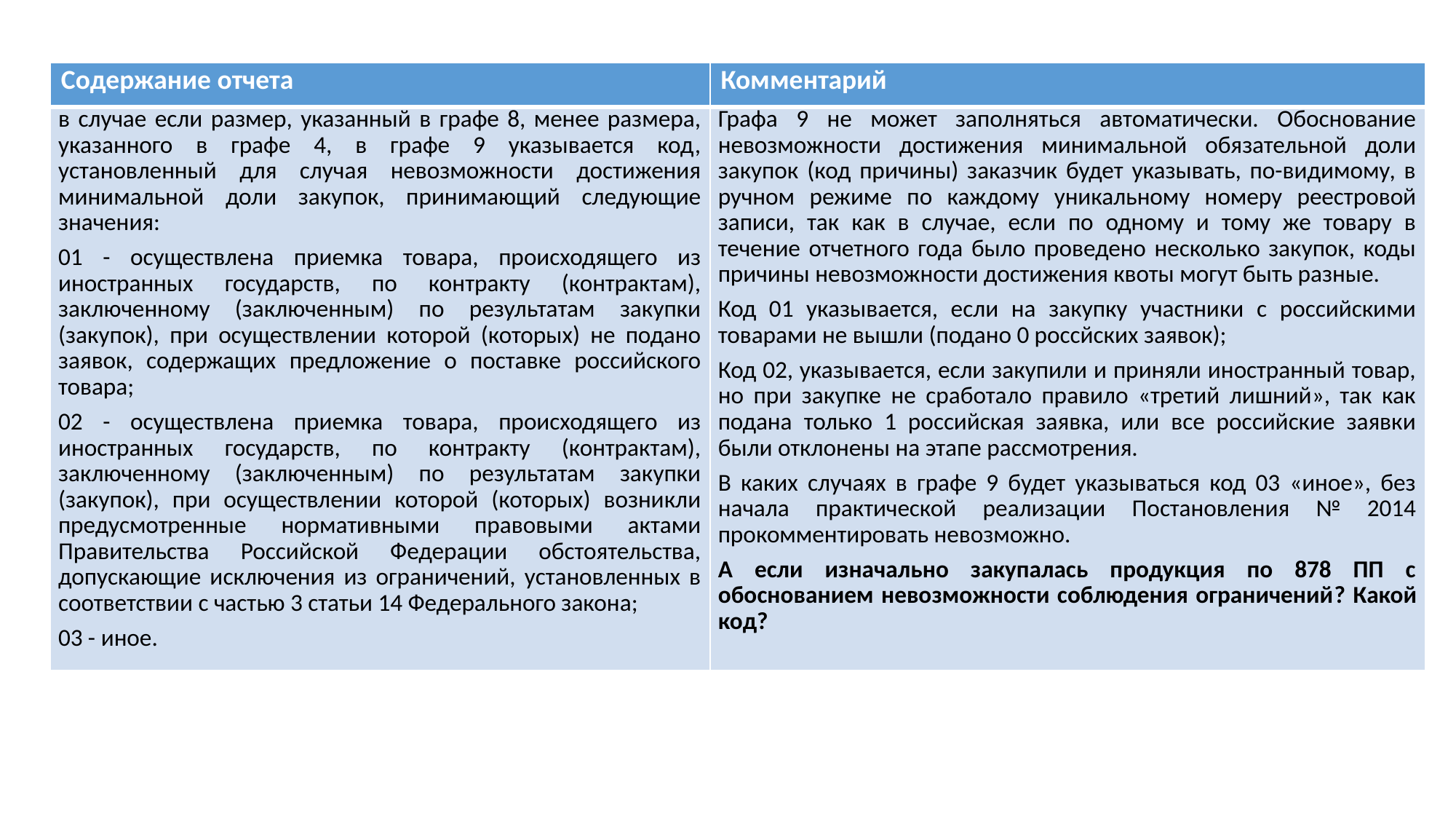

| Содержание отчета | Комментарий |
| --- | --- |
| в случае если размер, указанный в графе 8, менее размера, указанного в графе 4, в графе 9 указывается код, установленный для случая невозможности достижения минимальной доли закупок, принимающий следующие значения: 01 - осуществлена приемка товара, происходящего из иностранных государств, по контракту (контрактам), заключенному (заключенным) по результатам закупки (закупок), при осуществлении которой (которых) не подано заявок, содержащих предложение о поставке российского товара; 02 - осуществлена приемка товара, происходящего из иностранных государств, по контракту (контрактам), заключенному (заключенным) по результатам закупки (закупок), при осуществлении которой (которых) возникли предусмотренные нормативными правовыми актами Правительства Российской Федерации обстоятельства, допускающие исключения из ограничений, установленных в соответствии с частью 3 статьи 14 Федерального закона; 03 - иное. | Графа 9 не может заполняться автоматически. Обоснование невозможности достижения минимальной обязательной доли закупок (код причины) заказчик будет указывать, по-видимому, в ручном режиме по каждому уникальному номеру реестровой записи, так как в случае, если по одному и тому же товару в течение отчетного года было проведено несколько закупок, коды причины невозможности достижения квоты могут быть разные. Код 01 указывается, если на закупку участники с российскими товарами не вышли (подано 0 россйских заявок); Код 02, указывается, если закупили и приняли иностранный товар, но при закупке не сработало правило «третий лишний», так как подана только 1 российская заявка, или все российские заявки были отклонены на этапе рассмотрения. В каких случаях в графе 9 будет указываться код 03 «иное», без начала практической реализации Постановления № 2014 прокомментировать невозможно. А если изначально закупалась продукция по 878 ПП с обоснованием невозможности соблюдения ограничений? Какой код? |